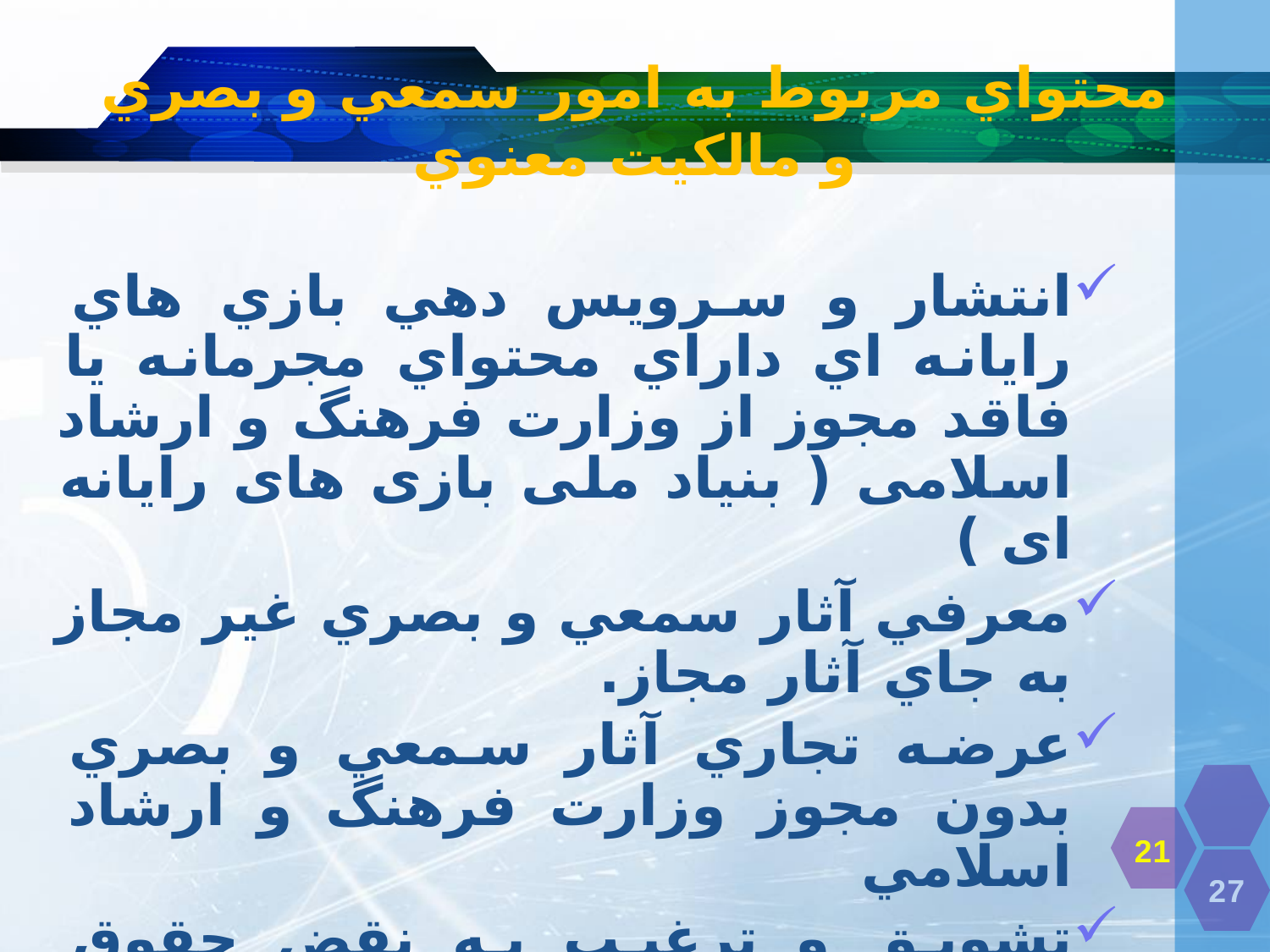

# محتواي مربوط به امور سمعي و بصري و مالکيت معنوي

انتشار و سرويس دهي بازي هاي رايانه اي داراي محتواي مجرمانه یا فاقد مجوز از وزارت فرهنگ و ارشاد اسلامی ( بنیاد ملی بازی های رایانه ای )
معرفي آثار سمعي و بصري غير مجاز به جاي آثار مجاز.
عرضه تجاري آثار سمعي و بصري بدون مجوز وزارت فرهنگ و ارشاد اسلامي
تشویق و ترغیب به نقض حقوق مالکیت معنوی
21
27